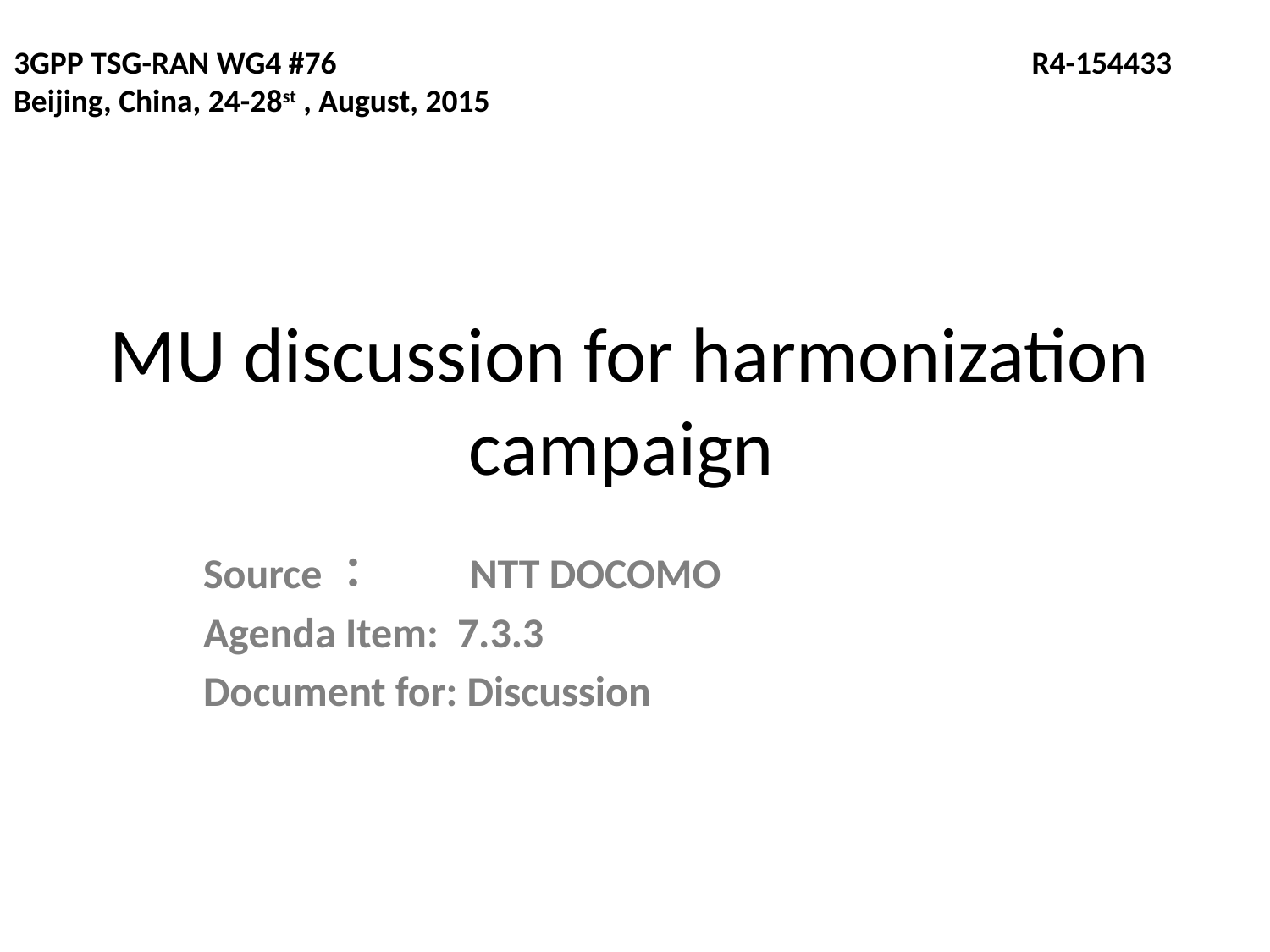

3GPP TSG-RAN WG4 #76                                     			                  R4-154433
Beijing, China, 24-28st , August, 2015
# MU discussion for harmonization campaign
Source：　　NTT DOCOMO
Agenda Item:	7.3.3
Document for: Discussion